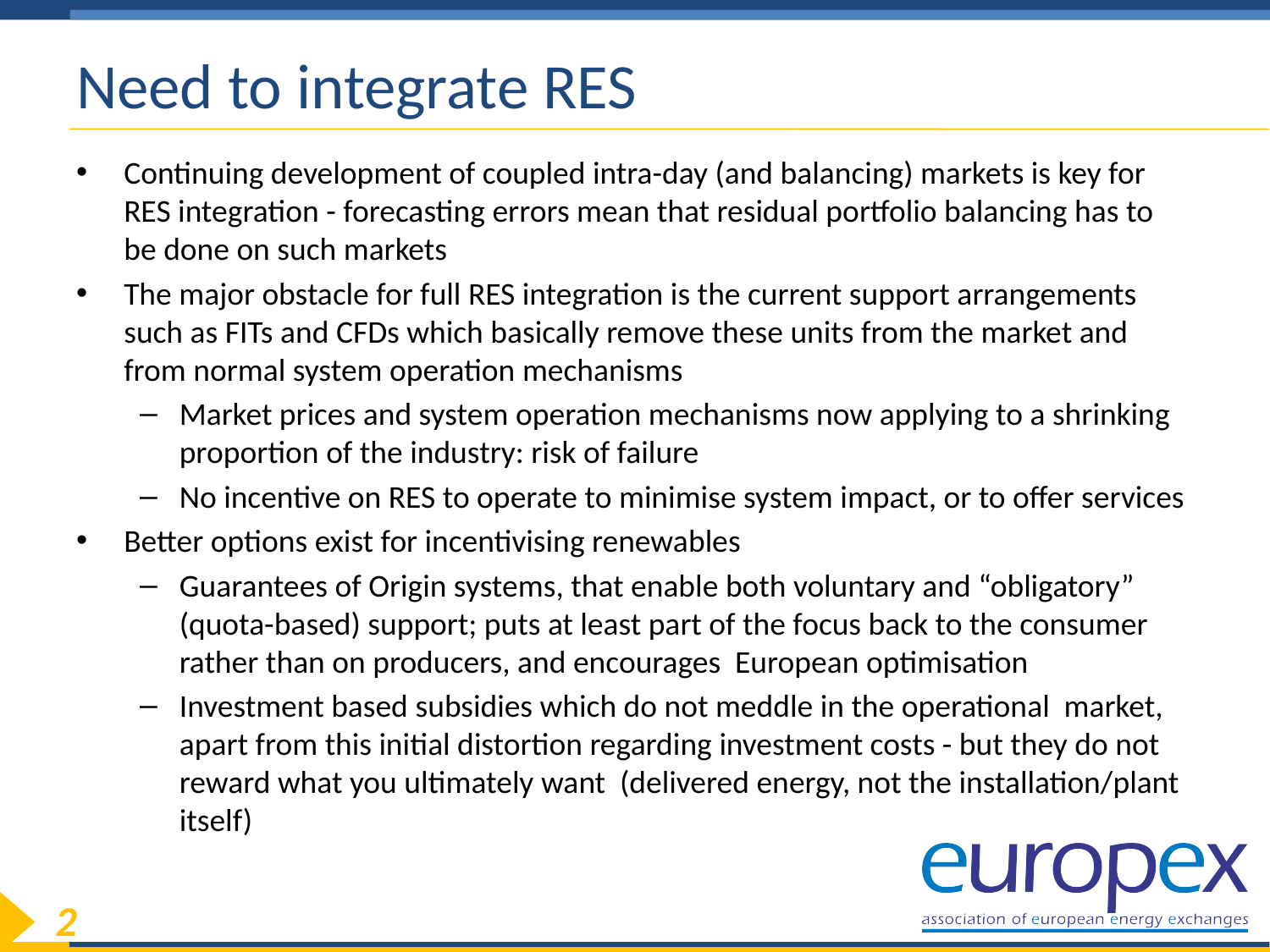

# Need to integrate RES
Continuing development of coupled intra-day (and balancing) markets is key for RES integration - forecasting errors mean that residual portfolio balancing has to be done on such markets
The major obstacle for full RES integration is the current support arrangements such as FITs and CFDs which basically remove these units from the market and from normal system operation mechanisms
Market prices and system operation mechanisms now applying to a shrinking proportion of the industry: risk of failure
No incentive on RES to operate to minimise system impact, or to offer services
Better options exist for incentivising renewables
Guarantees of Origin systems, that enable both voluntary and “obligatory” (quota-based) support; puts at least part of the focus back to the consumer rather than on producers, and encourages  European optimisation
Investment based subsidies which do not meddle in the operational  market, apart from this initial distortion regarding investment costs - but they do not reward what you ultimately want  (delivered energy, not the installation/plant itself)